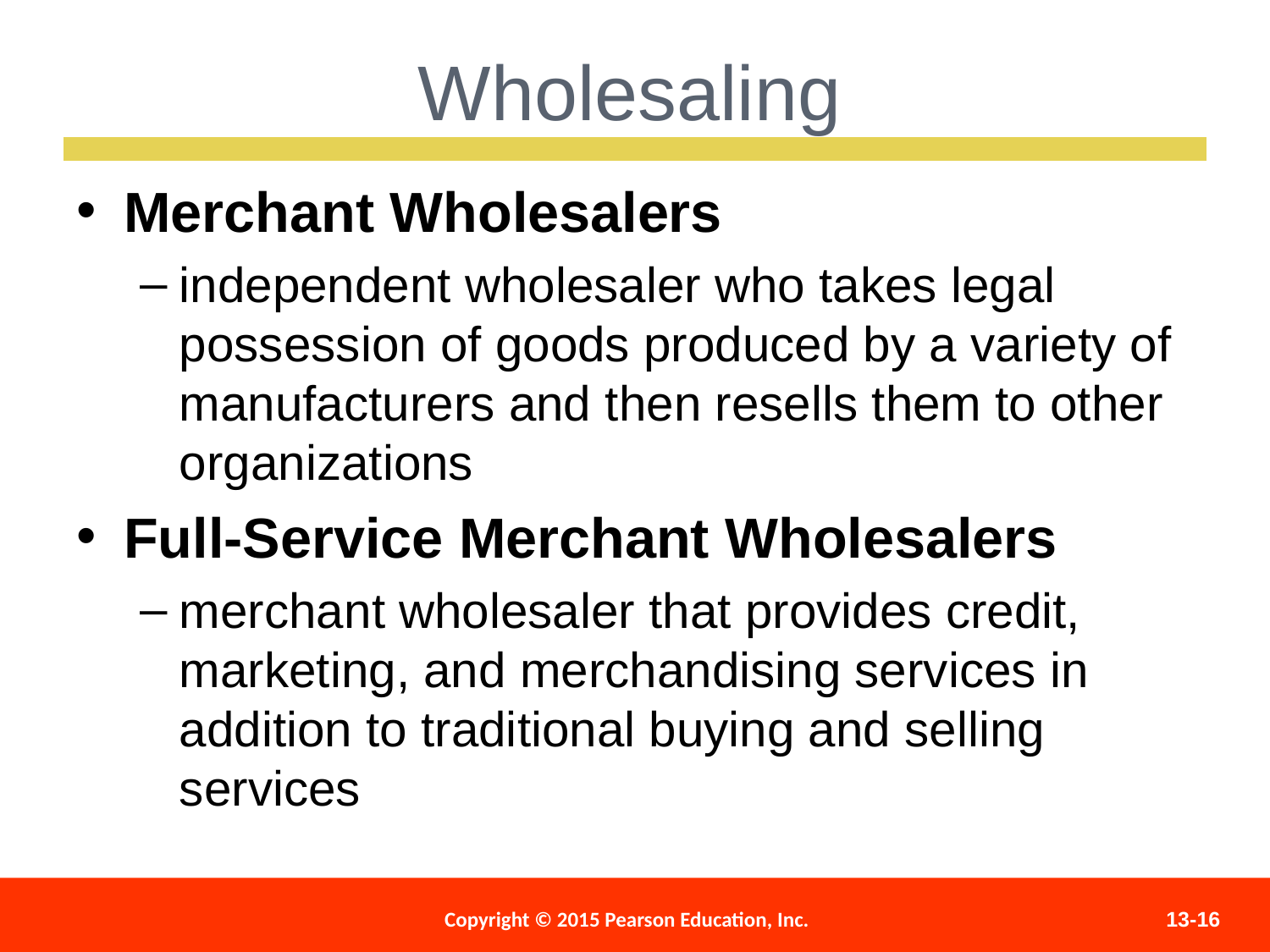

Wholesaling
Merchant Wholesalers
independent wholesaler who takes legal possession of goods produced by a variety of manufacturers and then resells them to other organizations
Full-Service Merchant Wholesalers
merchant wholesaler that provides credit, marketing, and merchandising services in addition to traditional buying and selling services